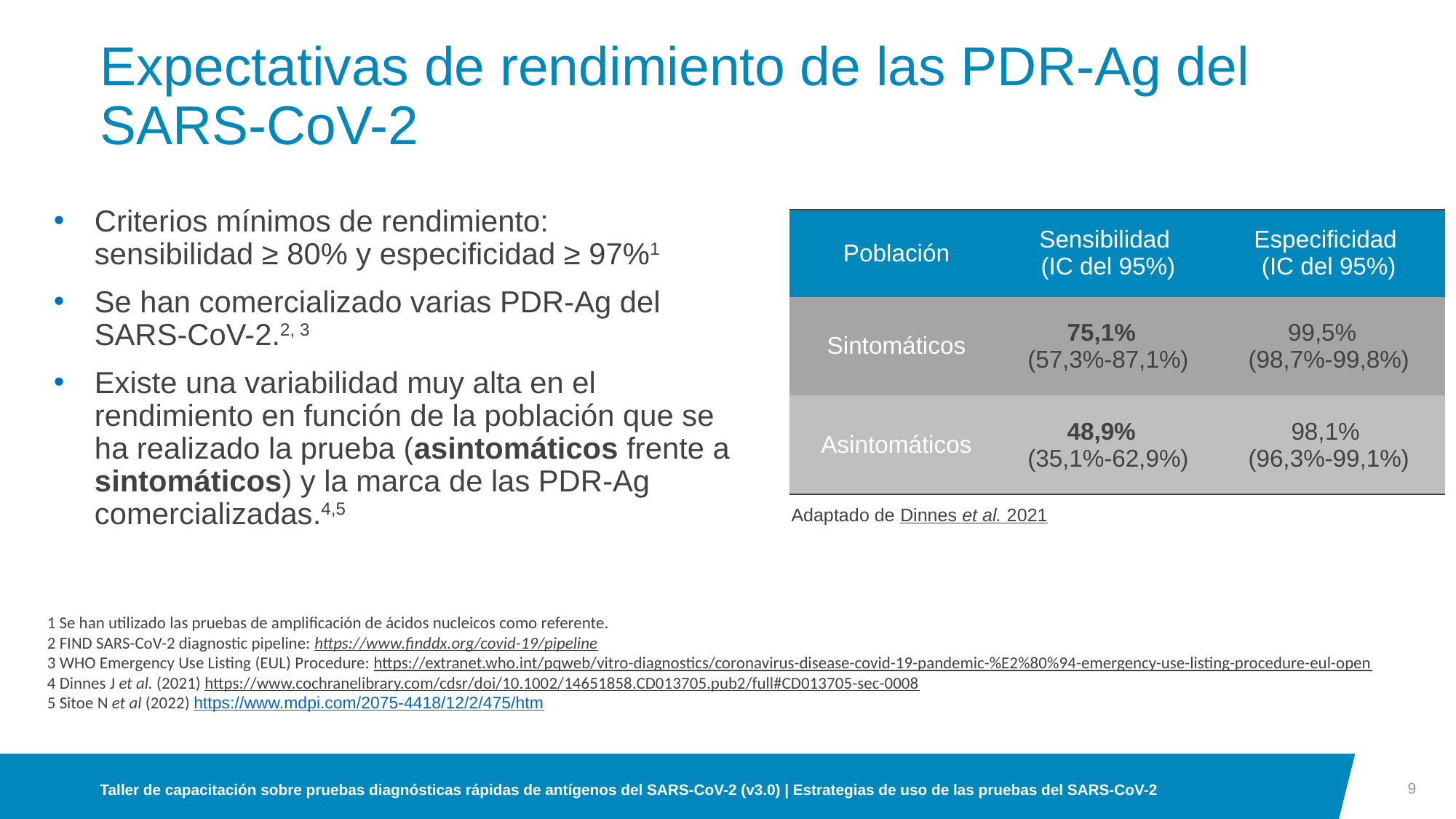

# Expectativas de rendimiento de las PDR-Ag del SARS-CoV-2
Criterios mínimos de rendimiento:      sensibilidad ≥ 80% y especificidad ≥ 97%1
Se han comercializado varias PDR-Ag del SARS-CoV-2.2, 3
Existe una variabilidad muy alta en el rendimiento en función de la población que se ha realizado la prueba (asintomáticos frente a sintomáticos) y la marca de las PDR-Ag comercializadas.4,5

| Población | Sensibilidad (IC del 95%) | Especificidad (IC del 95%) |
| --- | --- | --- |
| Sintomáticos | 75,1%          (57,3%-87,1%) | 99,5%        (98,7%-99,8%) |
| Asintomáticos | 48,9%     (35,1%-62,9%) | 98,1%  (96,3%-99,1%) |
Adaptado de Dinnes et al. 2021
1 Se han utilizado las pruebas de amplificación de ácidos nucleicos como referente.
2 FIND SARS-CoV-2 diagnostic pipeline: https://www.finddx.org/covid-19/pipeline
3 WHO Emergency Use Listing (EUL) Procedure: https://extranet.who.int/pqweb/vitro-diagnostics/coronavirus-disease-covid-19-pandemic-%E2%80%94-emergency-use-listing-procedure-eul-open
4 Dinnes J et al. (2021) https://www.cochranelibrary.com/cdsr/doi/10.1002/14651858.CD013705.pub2/full#CD013705-sec-0008
5 Sitoe N et al (2022) https://www.mdpi.com/2075-4418/12/2/475/htm

9
Taller de capacitación sobre pruebas diagnósticas rápidas de antígenos del SARS-CoV-2 (v3.0) | Estrategias de uso de las pruebas del SARS-CoV-2